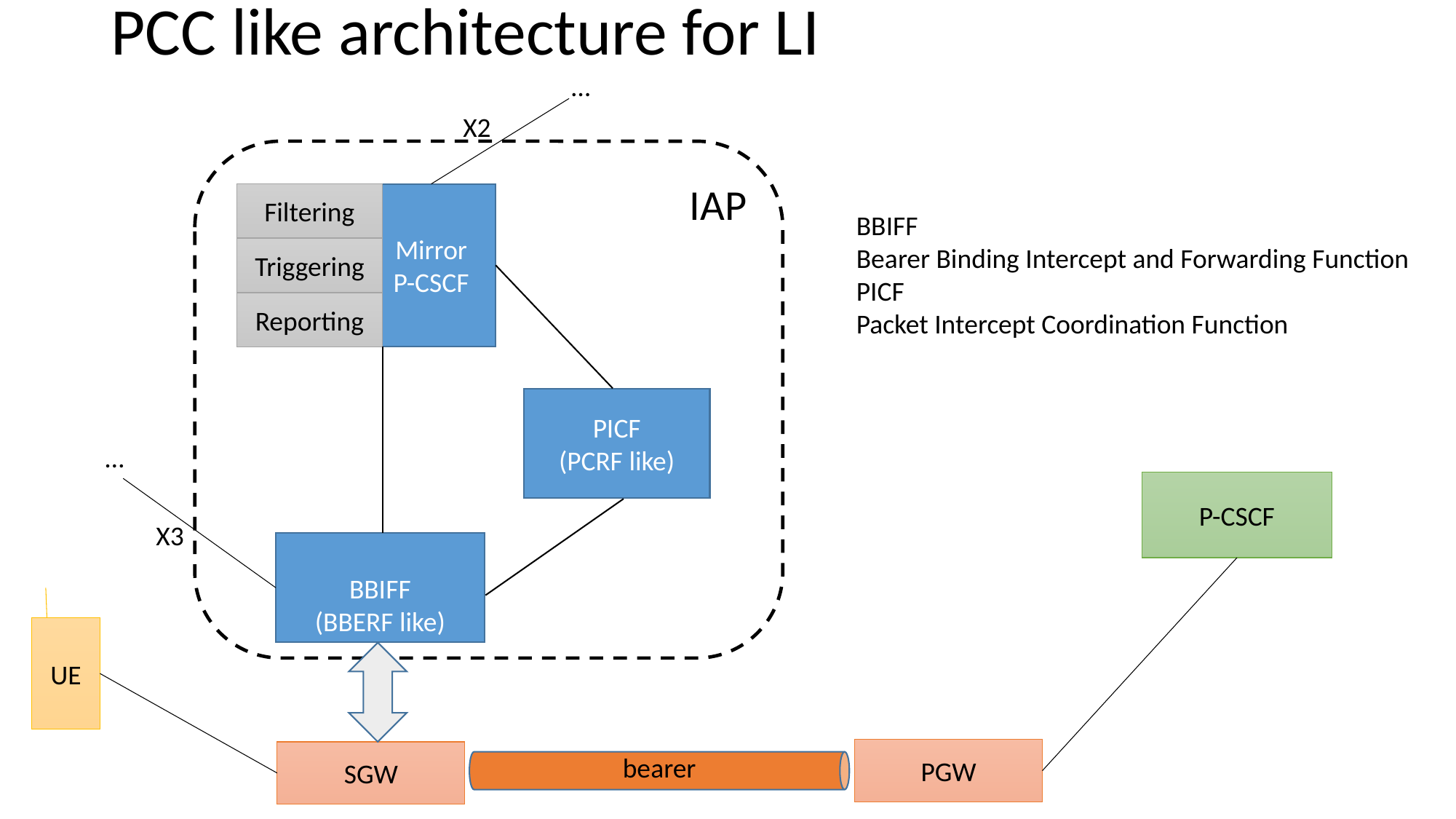

# PCC like architecture for LI
…
X2
IAP

Filtering
Mirror
P-CSCF
BBIFF
Bearer Binding Intercept and Forwarding Function
PICF
Packet Intercept Coordination Function
Triggering
Reporting
PICF
(PCRF like)
…
P-CSCF
X3

BBIFF
(BBERF like)

UE

PGW
SGW
bearer